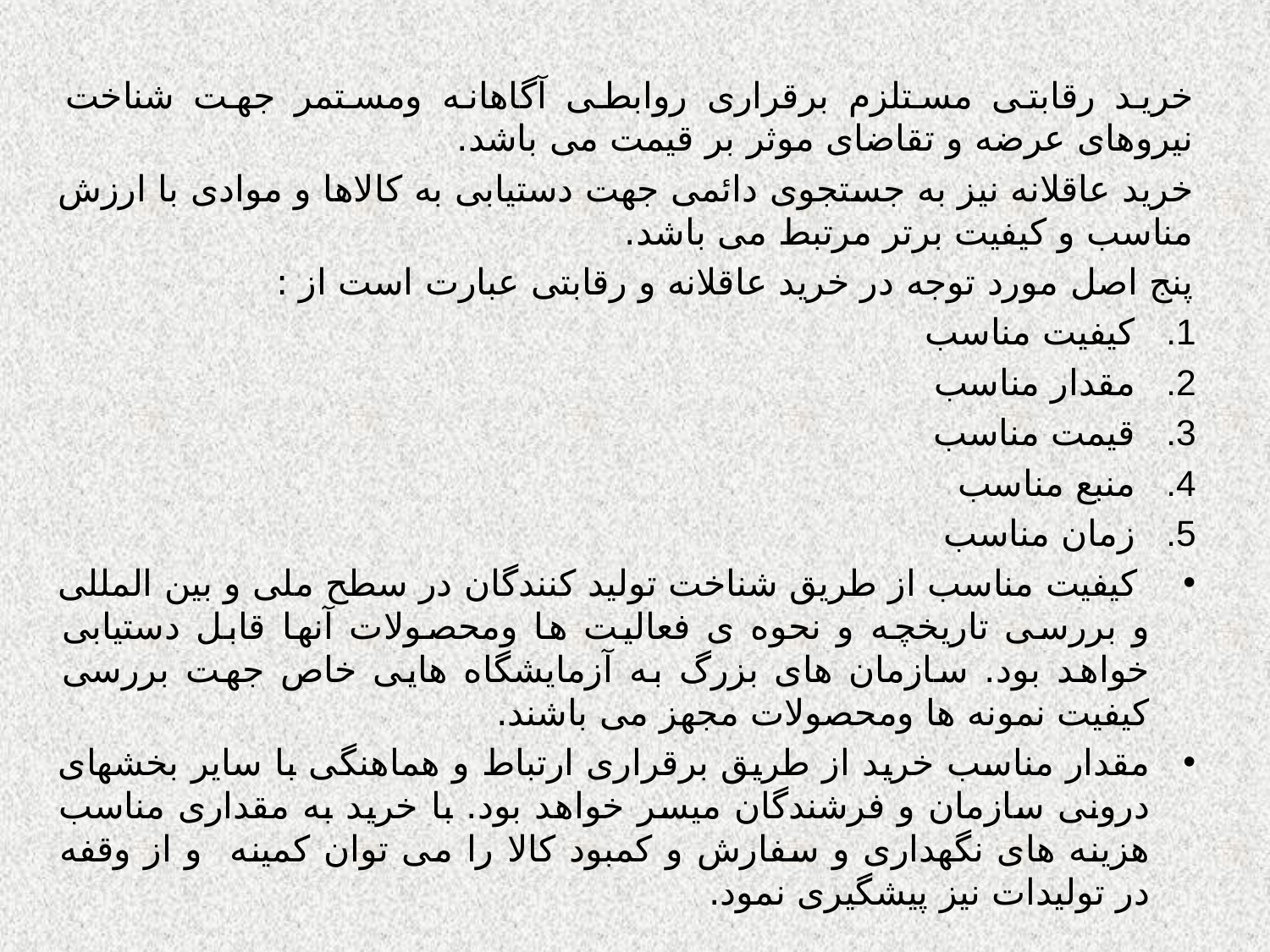

خرید رقابتی مستلزم برقراری روابطی آگاهانه ومستمر جهت شناخت نیروهای عرضه و تقاضای موثر بر قیمت می باشد.
خرید عاقلانه نیز به جستجوی دائمی جهت دستیابی به کالاها و موادی با ارزش مناسب و کیفیت برتر مرتبط می باشد.
پنج اصل مورد توجه در خرید عاقلانه و رقابتی عبارت است از :
کیفیت مناسب
مقدار مناسب
قیمت مناسب
منبع مناسب
زمان مناسب
 کیفیت مناسب از طریق شناخت تولید کنندگان در سطح ملی و بین المللی و بررسی تاریخچه و نحوه ی فعالیت ها ومحصولات آنها قابل دستیابی خواهد بود. سازمان های بزرگ به آزمایشگاه هایی خاص جهت بررسی کیفیت نمونه ها ومحصولات مجهز می باشند.
مقدار مناسب خرید از طریق برقراری ارتباط و هماهنگی با سایر بخشهای درونی سازمان و فرشندگان میسر خواهد بود. با خرید به مقداری مناسب هزینه های نگهداری و سفارش و کمبود کالا را می توان کمینه  و از وقفه در تولیدات نیز پیشگیری نمود.